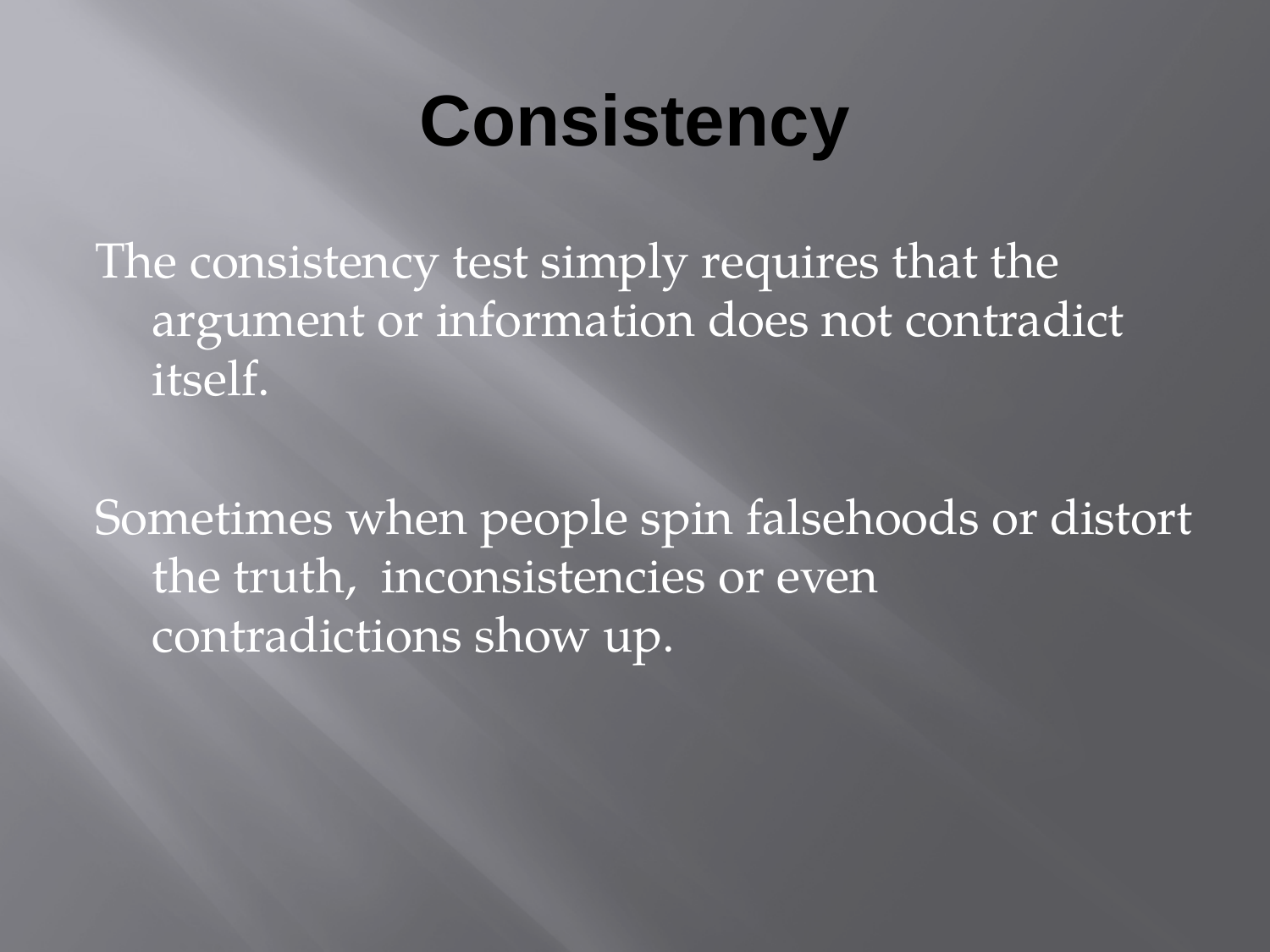

# Consistency
The consistency test simply requires that the argument or information does not contradict itself.

Sometimes when people spin falsehoods or distort the truth,  inconsistencies or even contradictions show up.